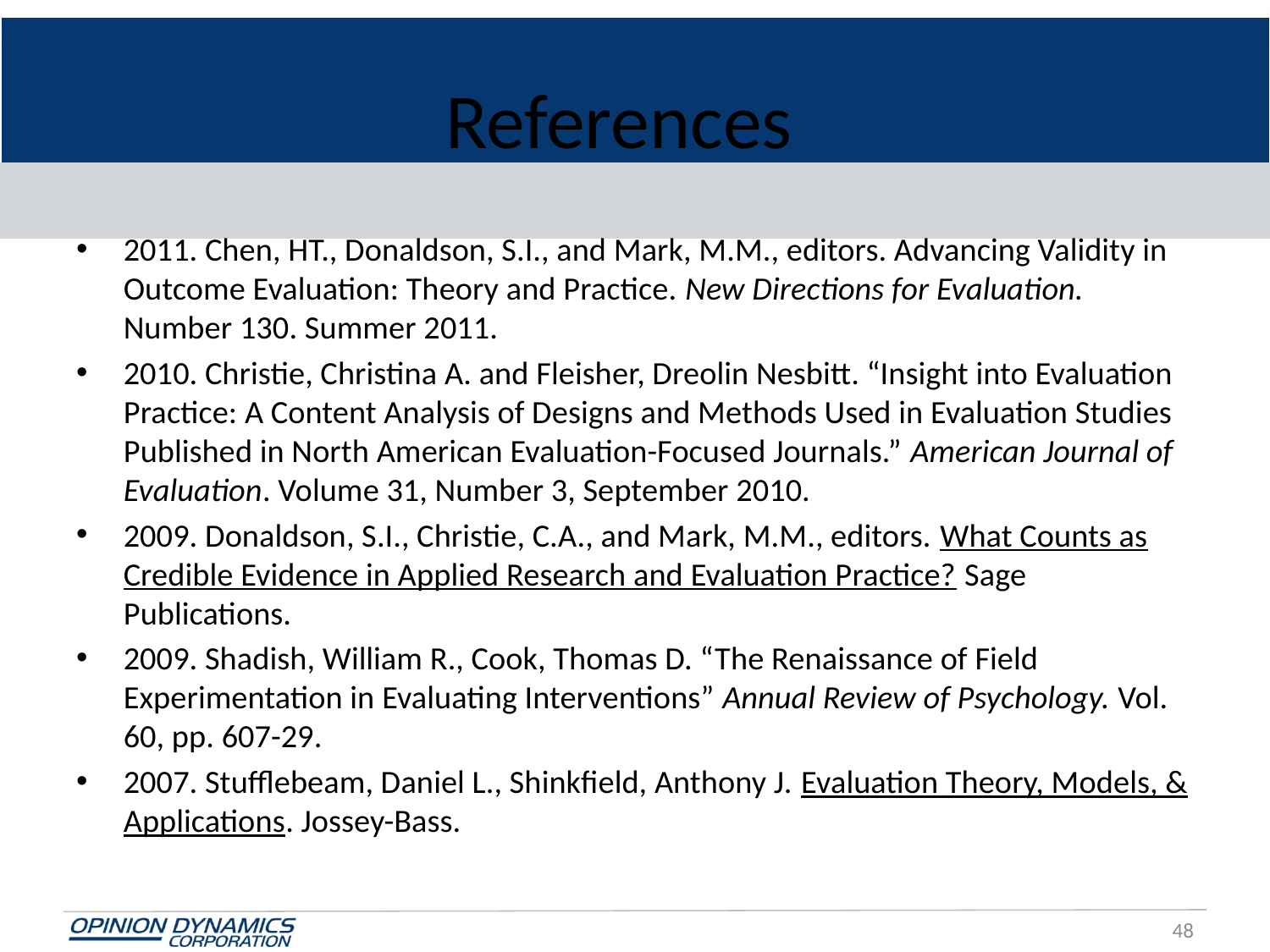

# References
2011. Chen, HT., Donaldson, S.I., and Mark, M.M., editors. Advancing Validity in Outcome Evaluation: Theory and Practice. New Directions for Evaluation. Number 130. Summer 2011.
2010. Christie, Christina A. and Fleisher, Dreolin Nesbitt. “Insight into Evaluation Practice: A Content Analysis of Designs and Methods Used in Evaluation Studies Published in North American Evaluation-Focused Journals.” American Journal of Evaluation. Volume 31, Number 3, September 2010.
2009. Donaldson, S.I., Christie, C.A., and Mark, M.M., editors. What Counts as Credible Evidence in Applied Research and Evaluation Practice? Sage Publications.
2009. Shadish, William R., Cook, Thomas D. “The Renaissance of Field Experimentation in Evaluating Interventions” Annual Review of Psychology. Vol. 60, pp. 607-29.
2007. Stufflebeam, Daniel L., Shinkfield, Anthony J. Evaluation Theory, Models, & Applications. Jossey-Bass.

48